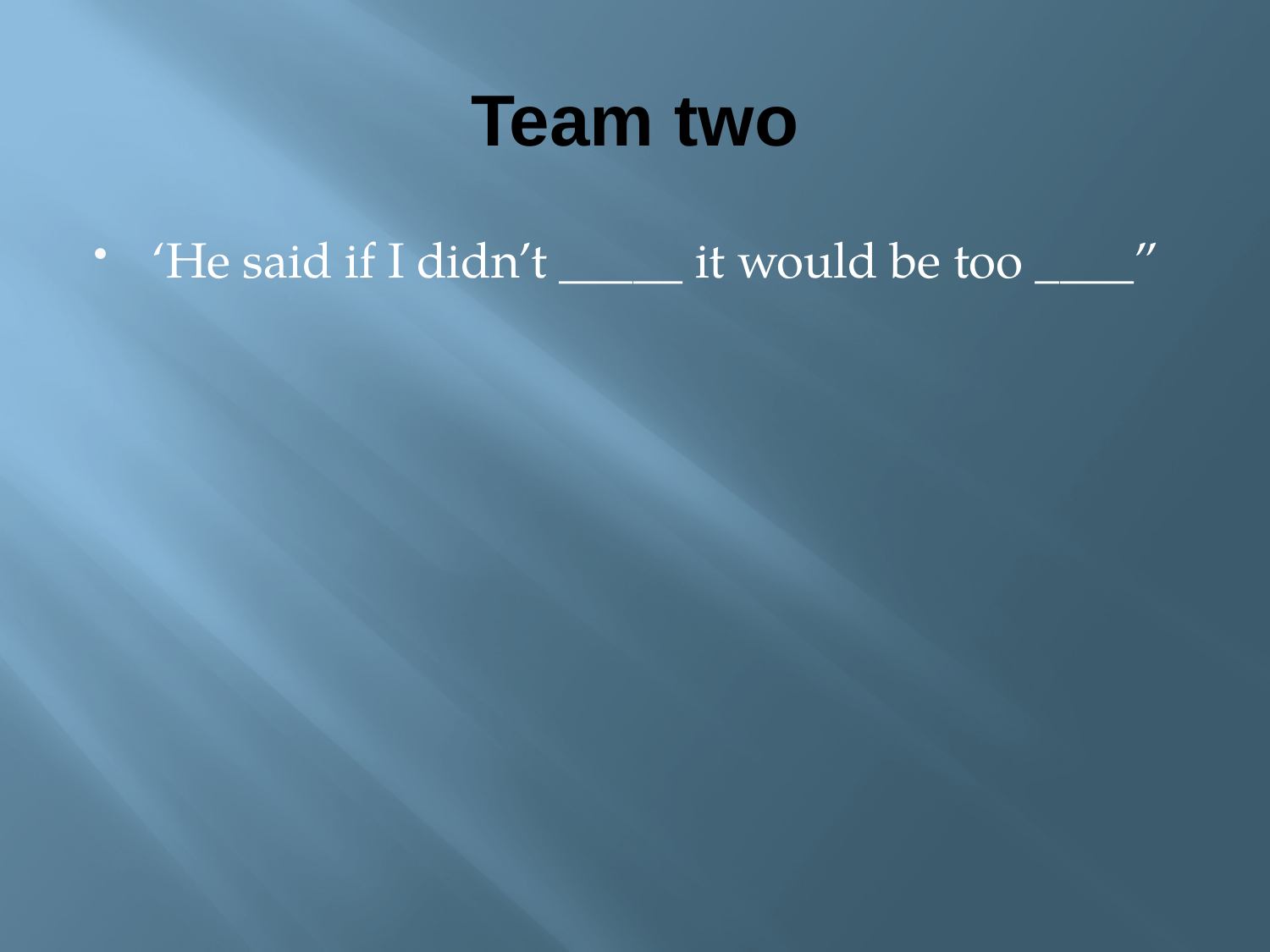

# Team two
‘He said if I didn’t _____ it would be too ____”